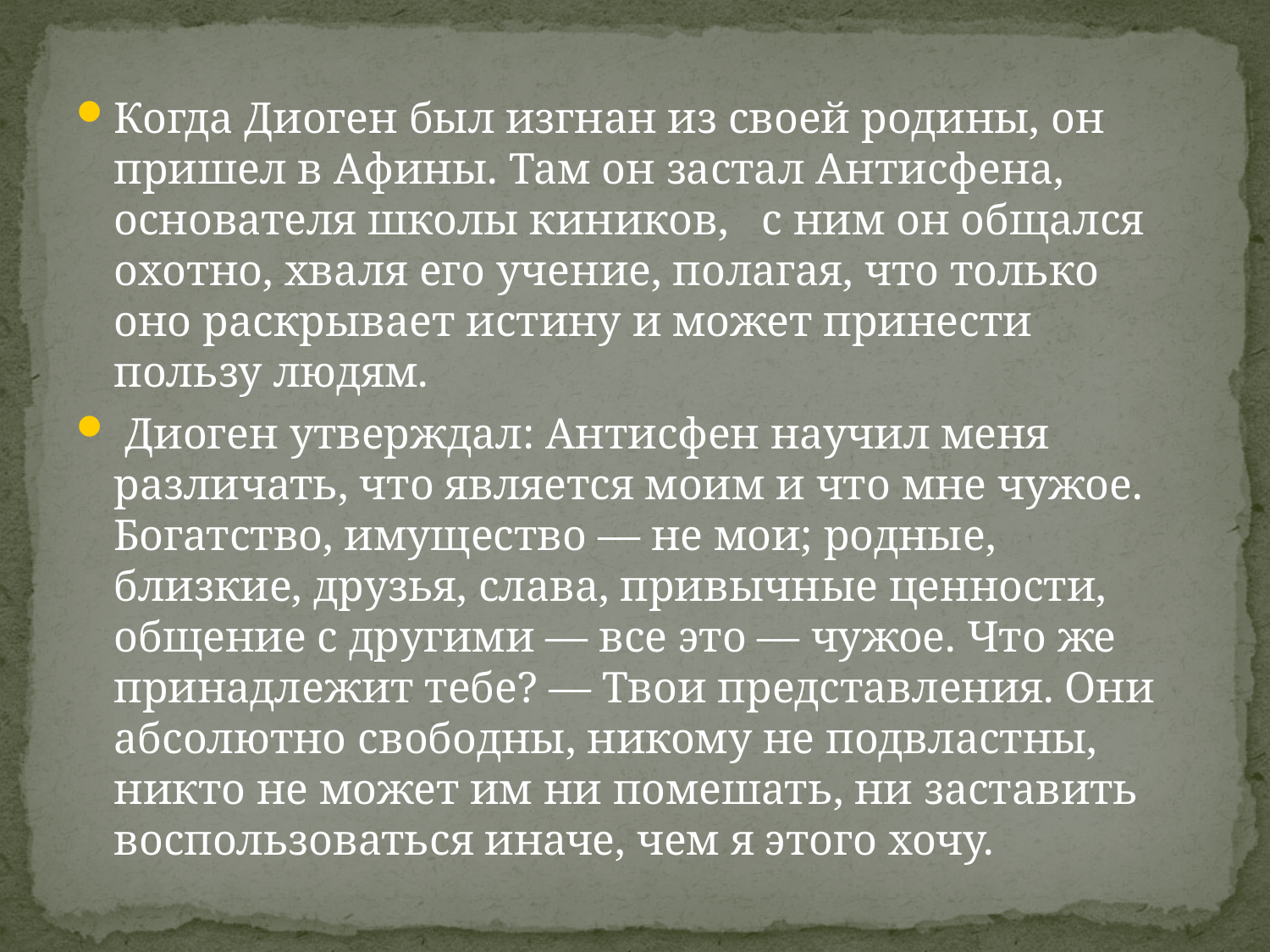

Когда Диоген был изгнан из своей родины, он пришел в Афины. Там он застал Антисфена, основателя школы киников,   с ним он общался охотно, хваля его учение, полагая, что только оно раскрывает истину и может принести пользу людям.
 Диоген утверждал: Антисфен научил меня различать, что является моим и что мне чужое. Богатство, имущество — не мои; родные, близкие, друзья, слава, привычные ценности, общение с другими — все это — чужое. Что же принадлежит тебе? — Твои представления. Они абсолютно свободны, никому не подвластны, никто не может им ни помешать, ни заставить воспользоваться иначе, чем я этого хочу.